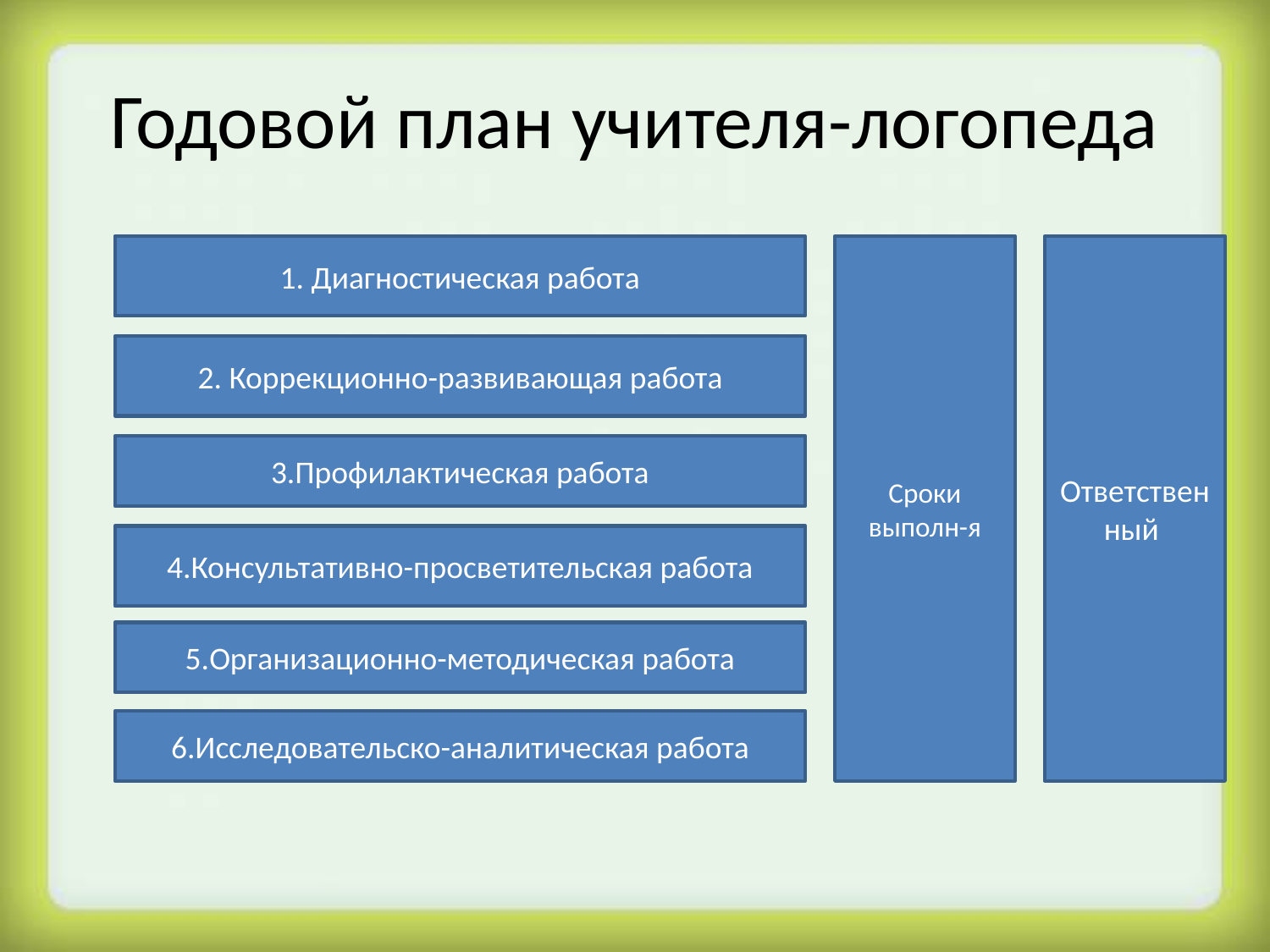

# Годовой план учителя-логопеда
Сроки выполн-я
1. Диагностическая работа
Ответственный
2. Коррекционно-развивающая работа
3.Профилактическая работа
4.Консультативно-просветительская работа
5.Организационно-методическая работа
6.Исследовательско-аналитическая работа